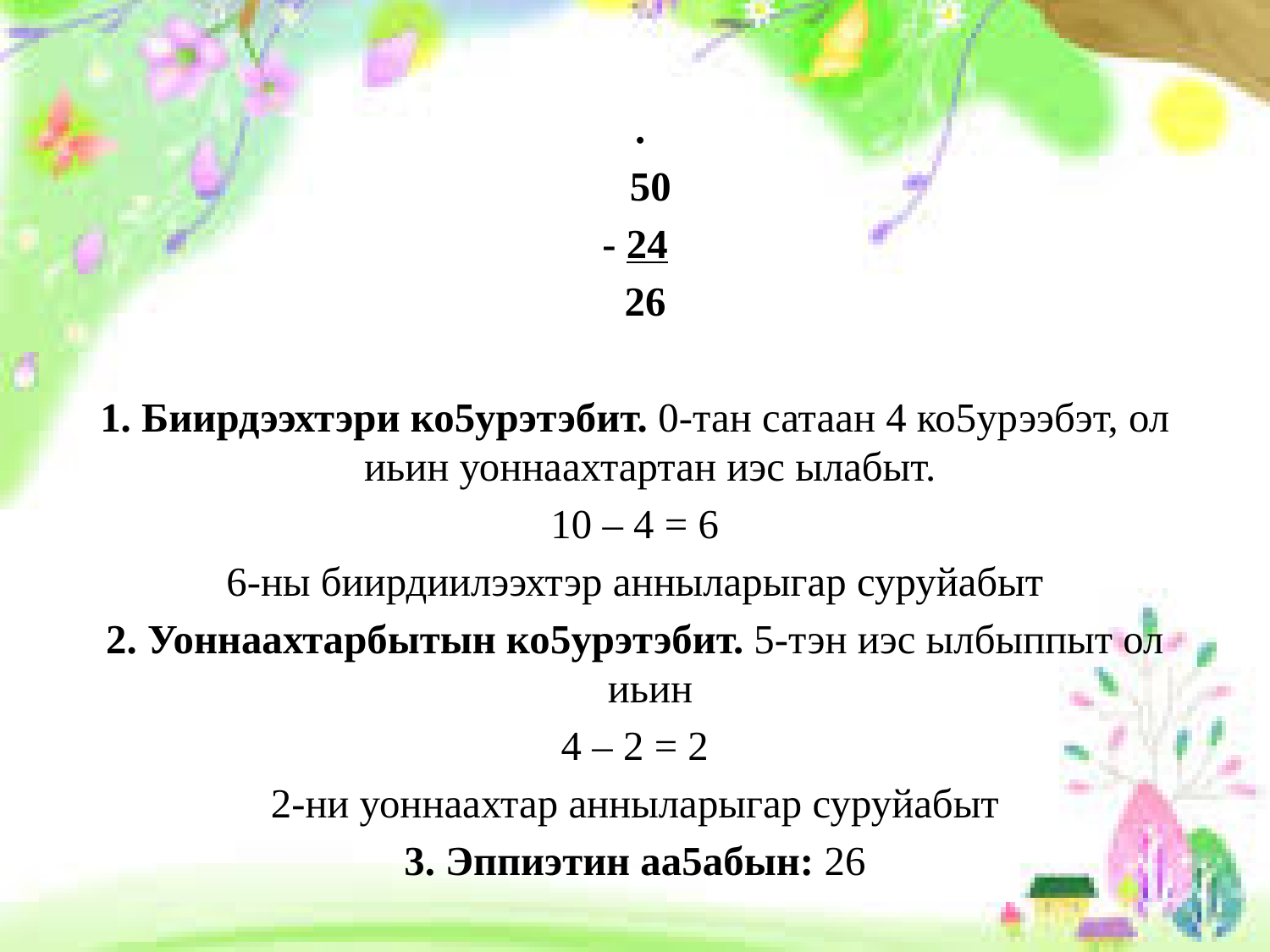

.
   50
- 24
  26

1. Биирдээхтэри ко5урэтэбит. 0-тан сатаан 4 ко5урээбэт, ол иьин уоннаахтартан иэс ылабыт.
10 – 4 = 6
6-ны биирдиилээхтэр анныларыгар суруйабыт
2. Уоннаахтарбытын ко5урэтэбит. 5-тэн иэс ылбыппыт ол иьин
4 – 2 = 2
2-ни уоннаахтар анныларыгар суруйабыт
3. Эппиэтин аа5абын: 26